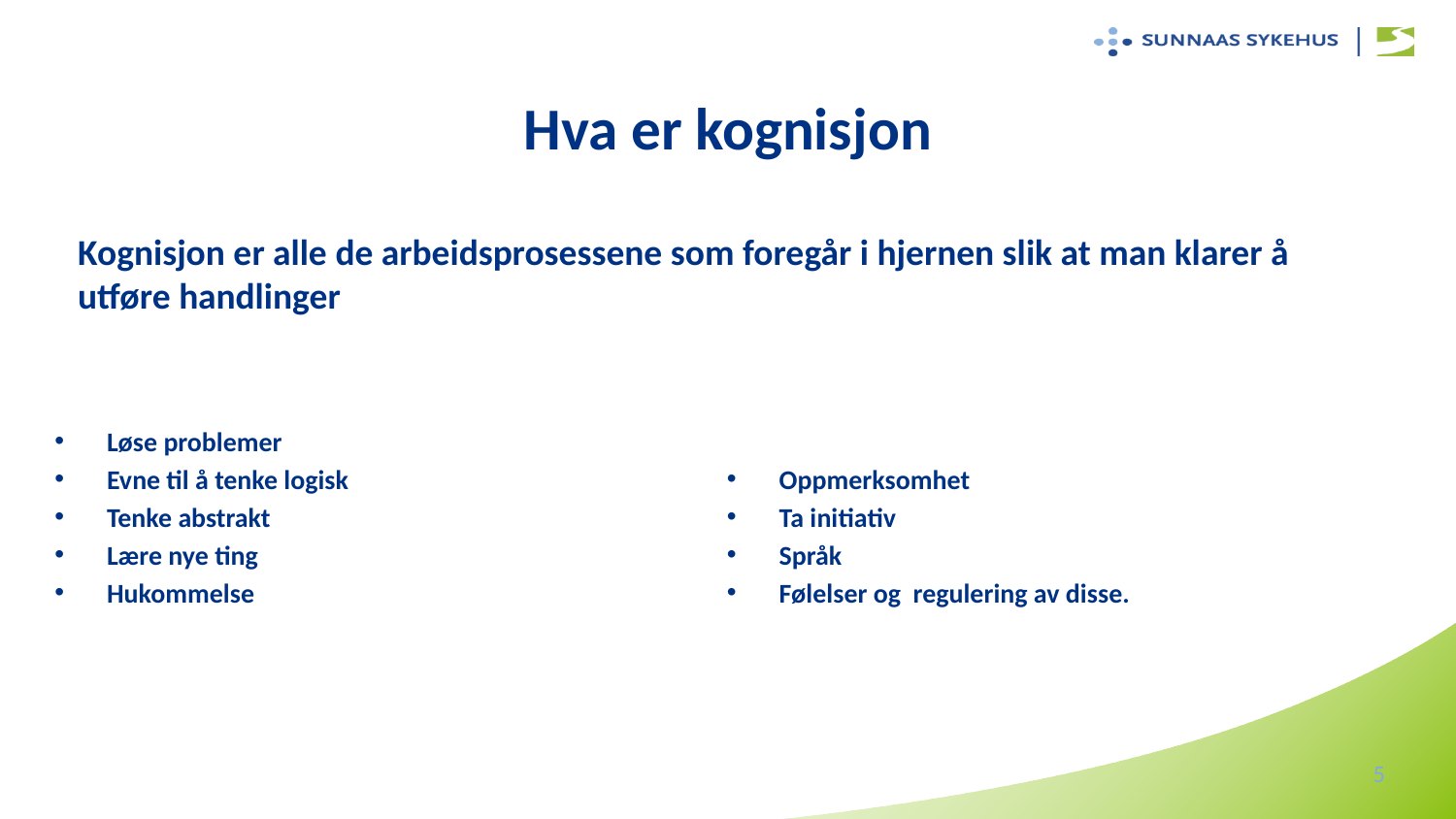

# Hva er kognisjon
Kognisjon er alle de arbeidsprosessene som foregår i hjernen slik at man klarer å utføre handlinger

Løse problemer
Evne til å tenke logisk
Tenke abstrakt
Lære nye ting
Hukommelse

Oppmerksomhet
Ta initiativ
Språk
Følelser og  regulering av disse.

5